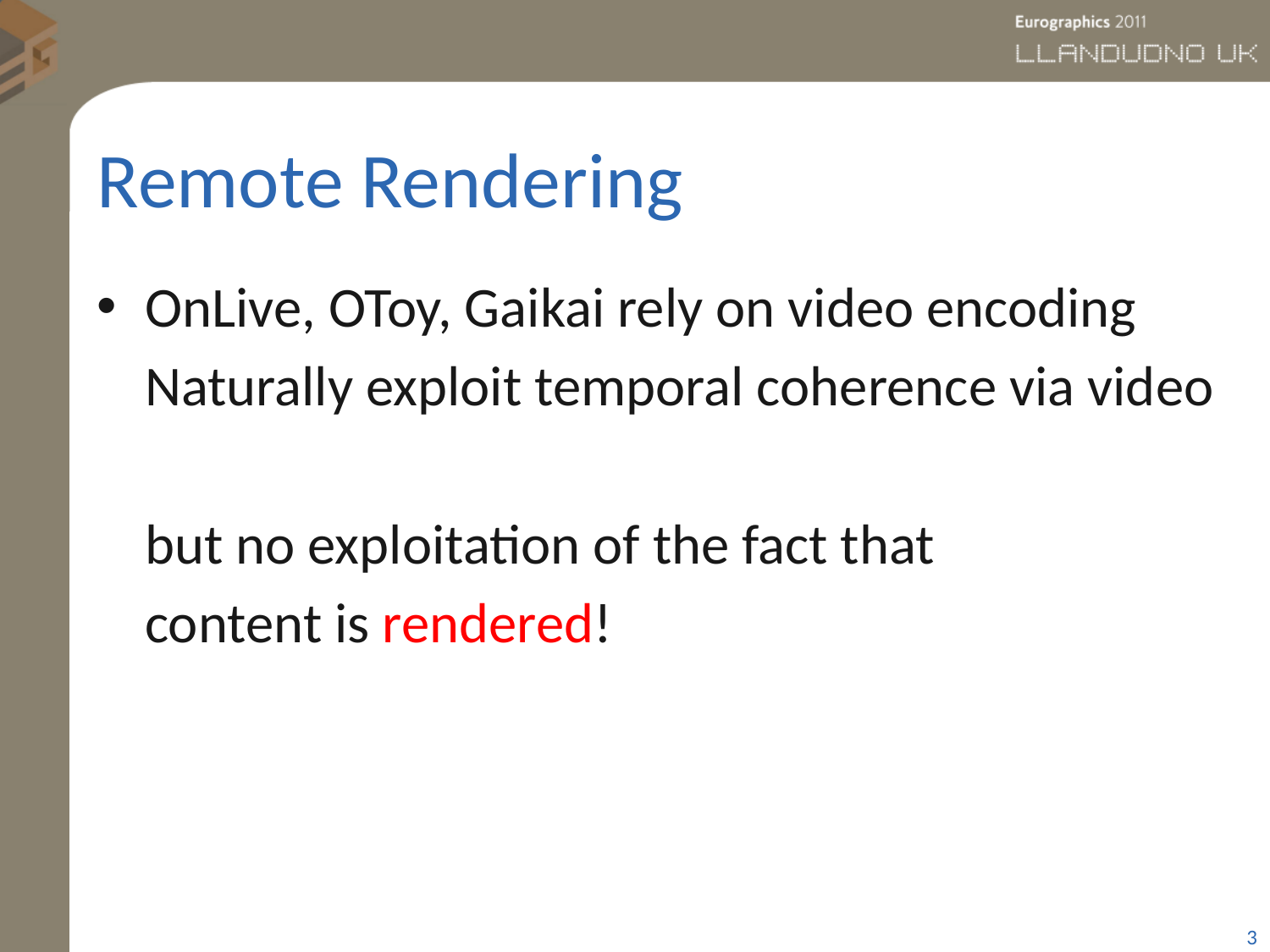

# Remote Rendering
OnLive, OToy, Gaikai rely on video encoding
	Naturally exploit temporal coherence via video

	but no exploitation of the fact that
	content is rendered!

3